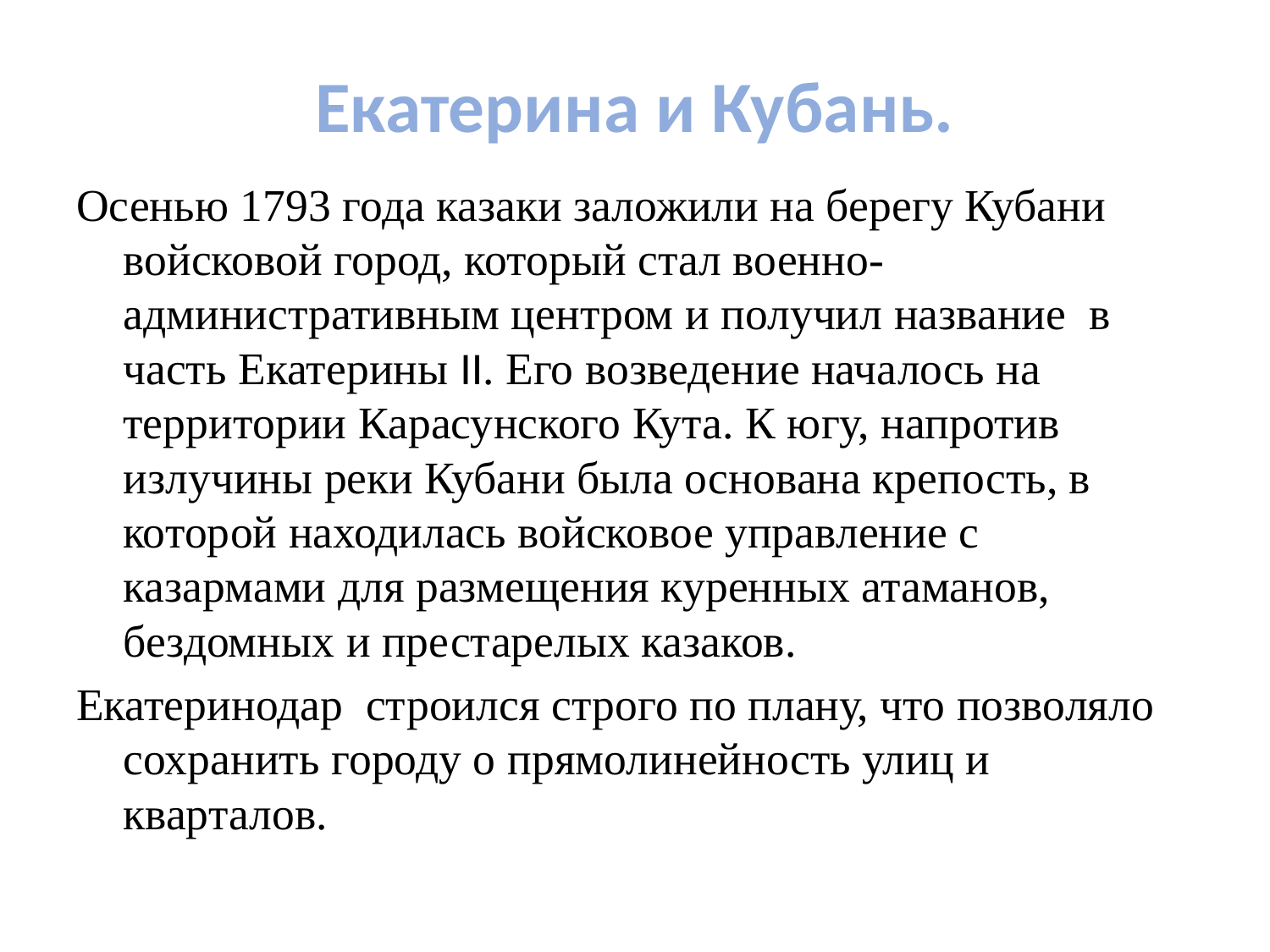

Екатерина и Кубань.
Осенью 1793 года казаки заложили на берегу Кубани войсковой город, который стал военно-административным центром и получил название  в часть Екатерины II. Его возведение началось на территории Карасунского Кута. К югу, напротив излучины реки Кубани была основана крепость, в которой находилась войсковое управление с казармами для размещения куренных атаманов, бездомных и престарелых казаков.
Екатеринодар  строился строго по плану, что позволяло сохранить городу о прямолинейность улиц и кварталов.